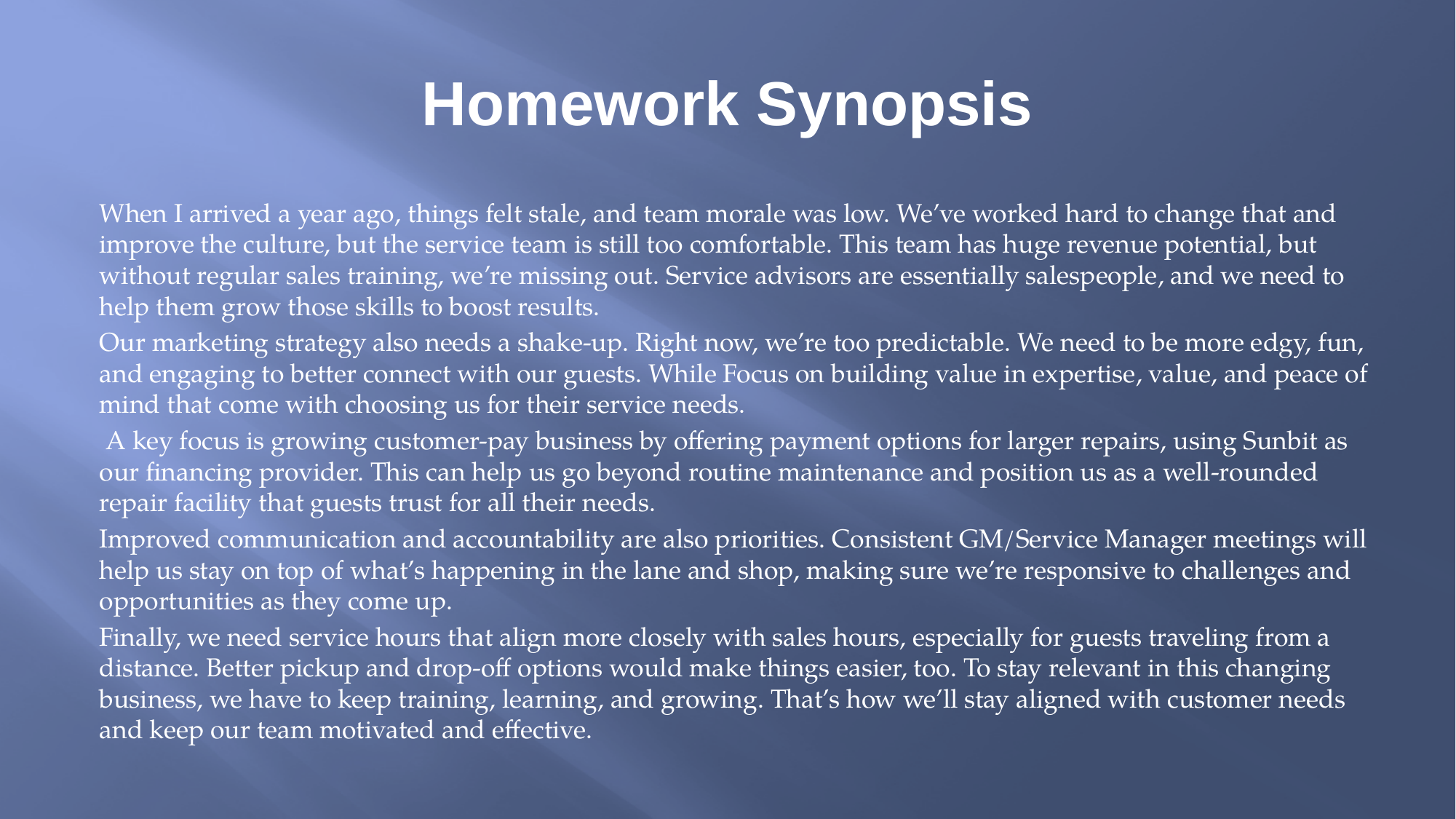

# Homework Synopsis
When I arrived a year ago, things felt stale, and team morale was low. We’ve worked hard to change that and improve the culture, but the service team is still too comfortable. This team has huge revenue potential, but without regular sales training, we’re missing out. Service advisors are essentially salespeople, and we need to help them grow those skills to boost results.
Our marketing strategy also needs a shake-up. Right now, we’re too predictable. We need to be more edgy, fun, and engaging to better connect with our guests. While Focus on building value in expertise, value, and peace of mind that come with choosing us for their service needs.
 A key focus is growing customer-pay business by offering payment options for larger repairs, using Sunbit as our financing provider. This can help us go beyond routine maintenance and position us as a well-rounded repair facility that guests trust for all their needs.
Improved communication and accountability are also priorities. Consistent GM/Service Manager meetings will help us stay on top of what’s happening in the lane and shop, making sure we’re responsive to challenges and opportunities as they come up.
Finally, we need service hours that align more closely with sales hours, especially for guests traveling from a distance. Better pickup and drop-off options would make things easier, too. To stay relevant in this changing business, we have to keep training, learning, and growing. That’s how we’ll stay aligned with customer needs and keep our team motivated and effective.